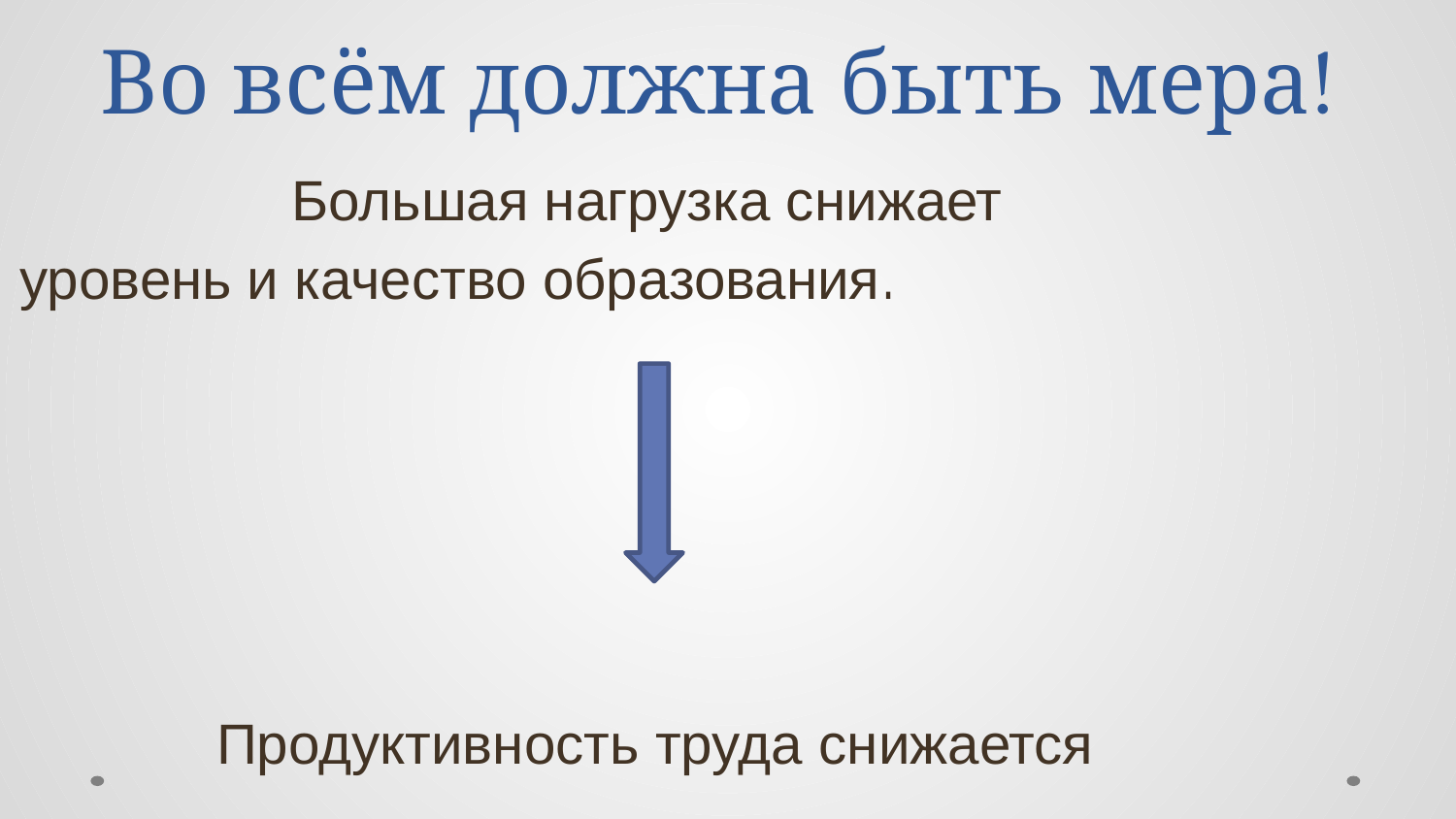

# Во всём должна быть мера!
Большая нагрузка снижает
уровень и качество образования.

Продуктивность труда снижается